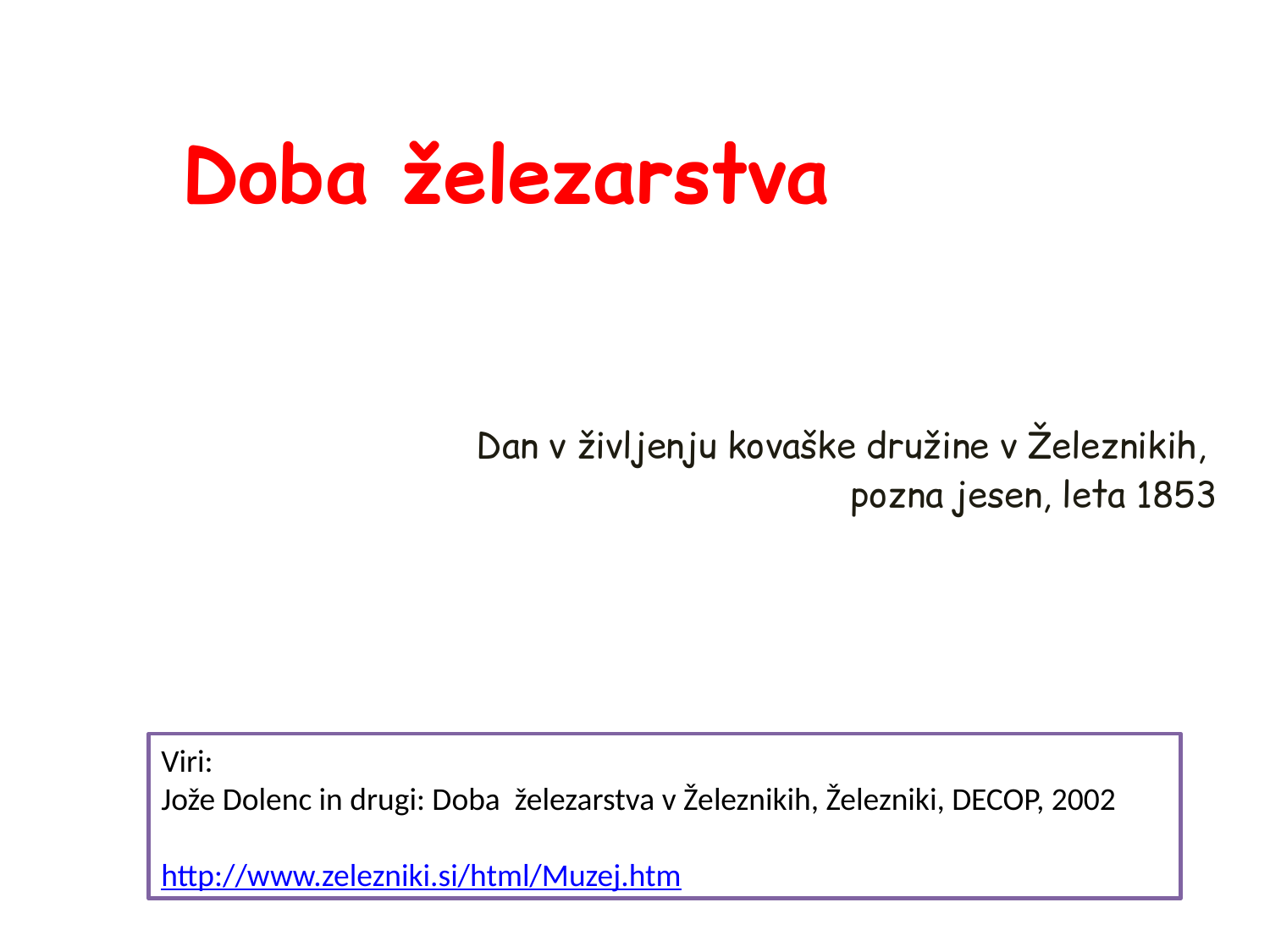

# Doba železarstva
Dan v življenju kovaške družine v Železnikih,
pozna jesen, leta 1853
Viri:
Jože Dolenc in drugi: Doba  železarstva v Železnikih, Železniki, DECOP, 2002

http://www.zelezniki.si/html/Muzej.htm